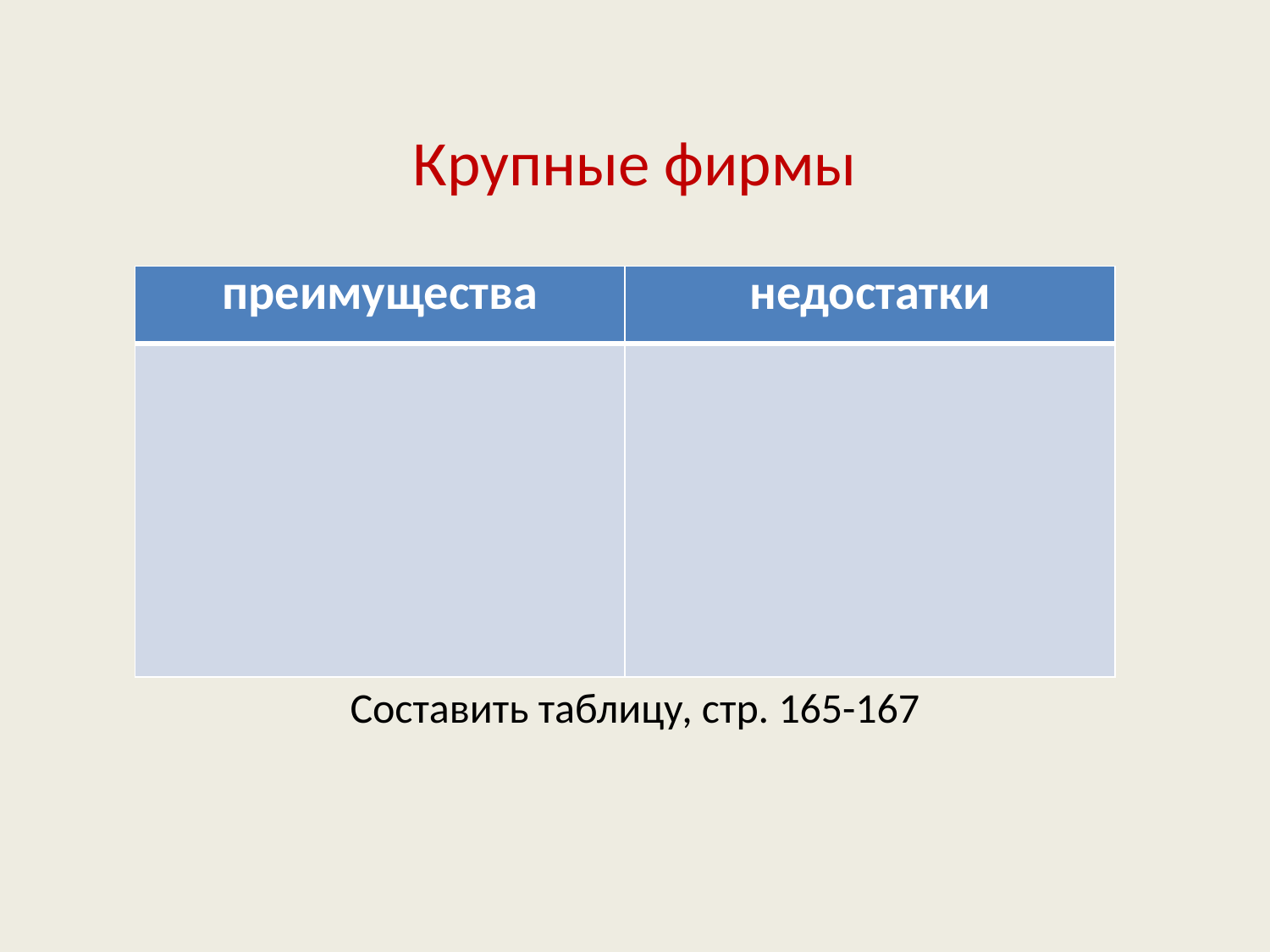

Крупные фирмы

Составить таблицу, стр. 165-167
| преимущества | недостатки |
| --- | --- |
|  |  |